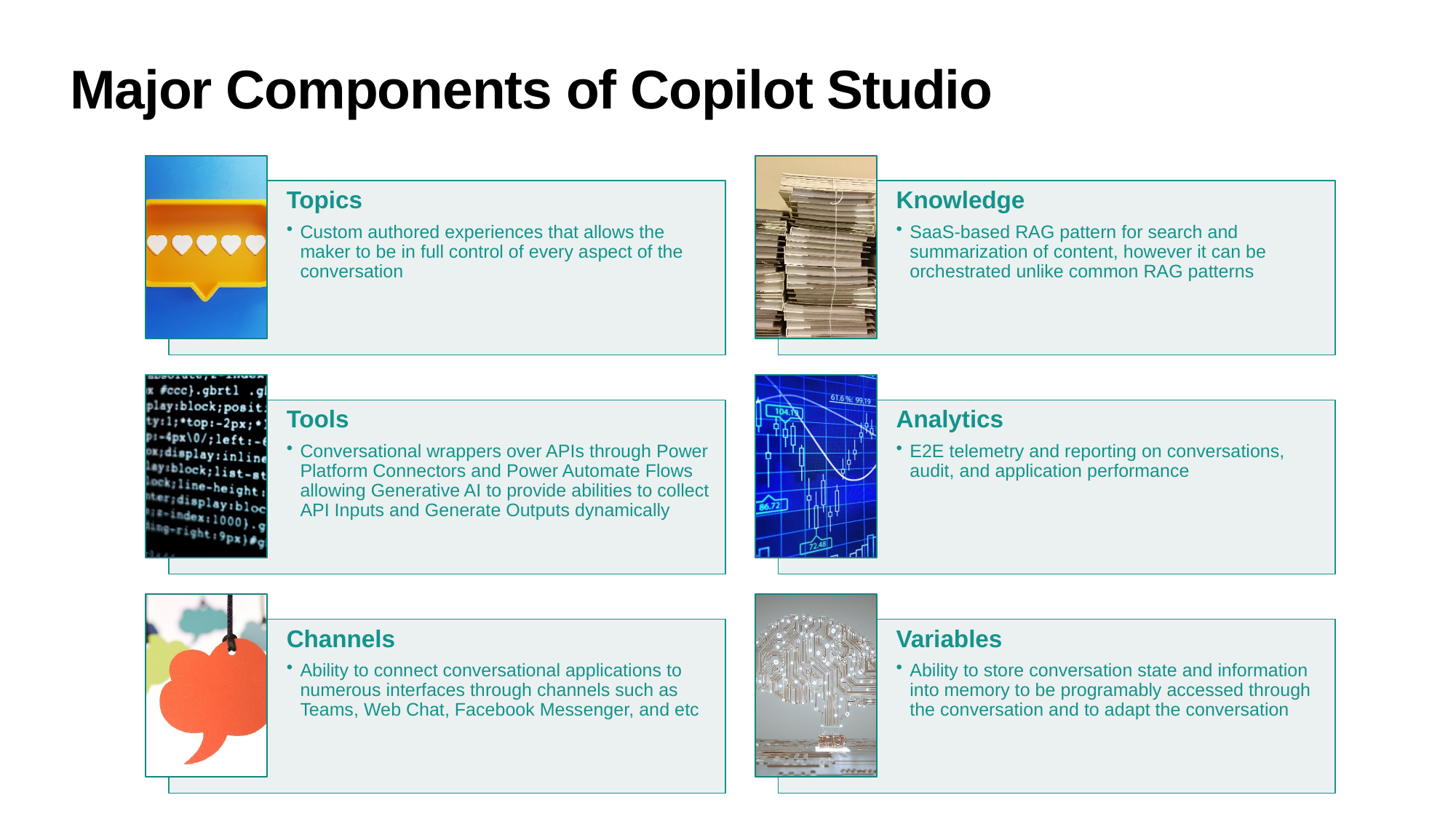

# Major Components of Copilot Studio
Topics
Custom authored experiences that allows the maker to be in full control of every aspect of the conversation
Knowledge
SaaS-based RAG pattern for search and summarization of content, however it can be orchestrated unlike common RAG patterns
Tools
Conversational wrappers over APIs through Power Platform Connectors and Power Automate Flows allowing Generative AI to provide abilities to collect API Inputs and Generate Outputs dynamically
Analytics
E2E telemetry and reporting on conversations, audit, and application performance
Channels
Ability to connect conversational applications to numerous interfaces through channels such as Teams, Web Chat, Facebook Messenger, and etc
Variables
Ability to store conversation state and information into memory to be programably accessed through the conversation and to adapt the conversation